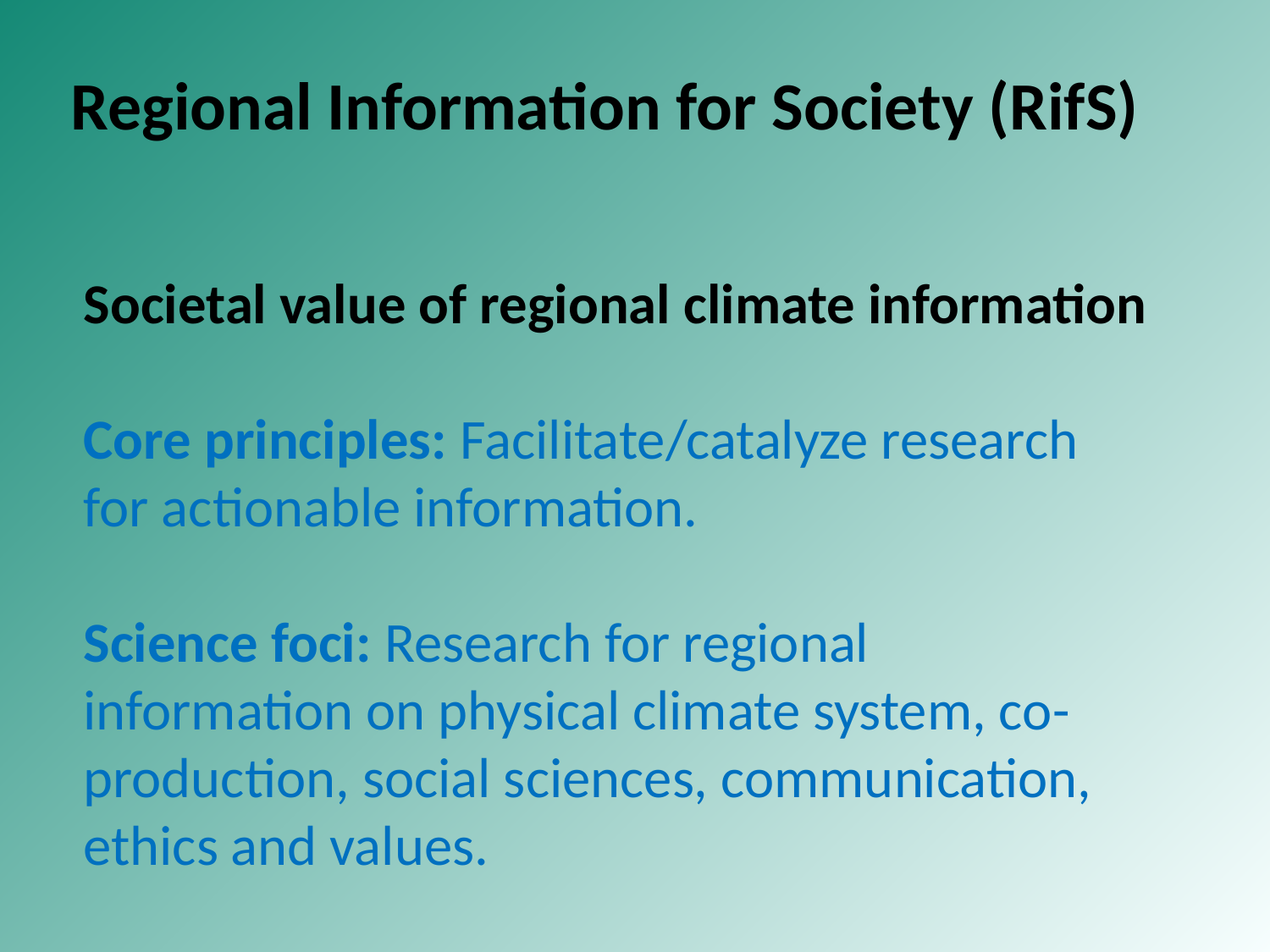

# Regional Information for Society (RifS)
Societal value of regional climate information

Core principles: Facilitate/catalyze research for actionable information.

Science foci: Research for regional information on physical climate system, co-production, social sciences, communication, ethics and values.